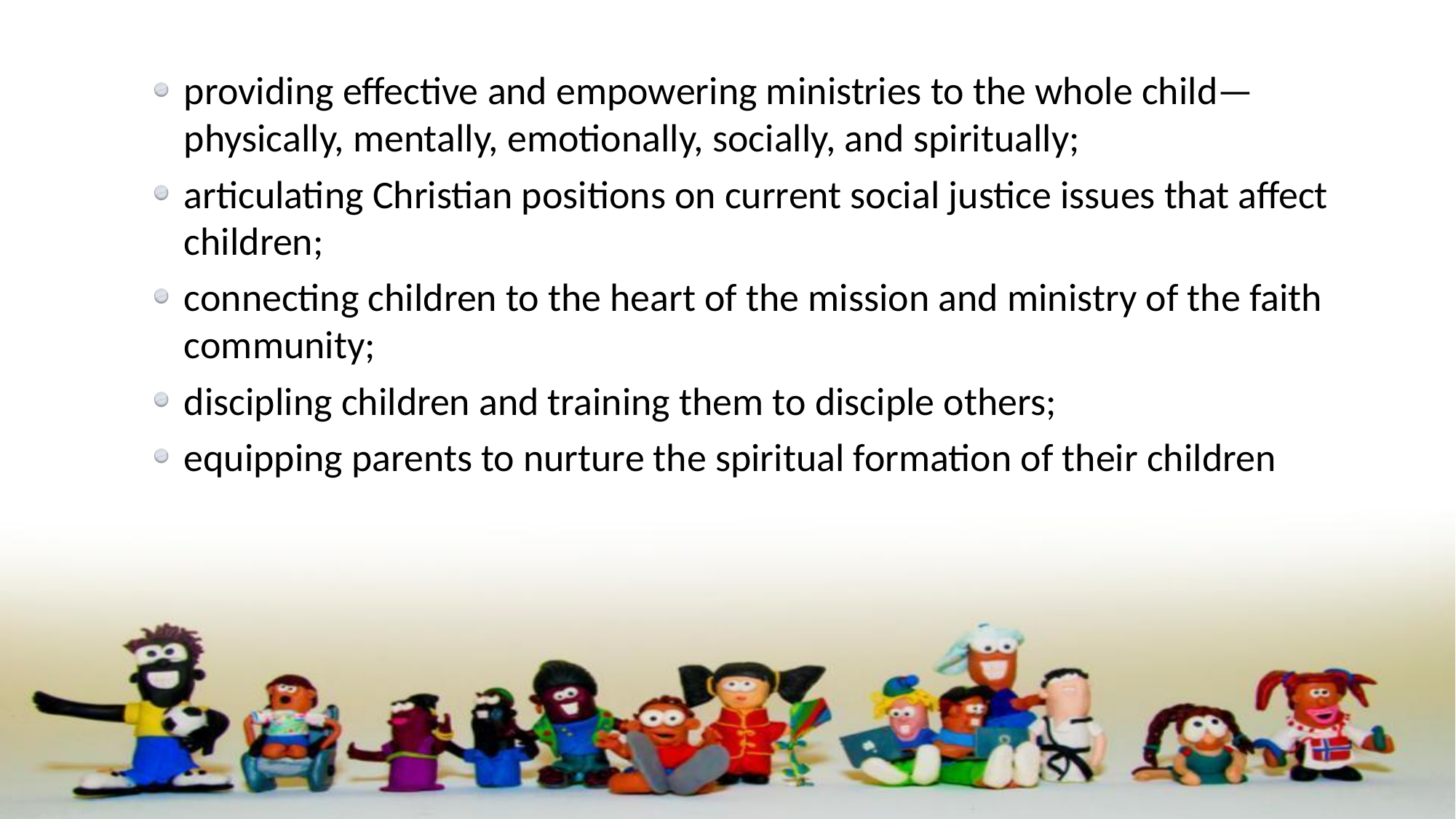

providing effective and empowering ministries to the whole child—physically, mentally, emotionally, socially, and spiritually;
articulating Christian positions on current social justice issues that affect children;
connecting children to the heart of the mission and ministry of the faith community;
discipling children and training them to disciple others;
equipping parents to nurture the spiritual formation of their children